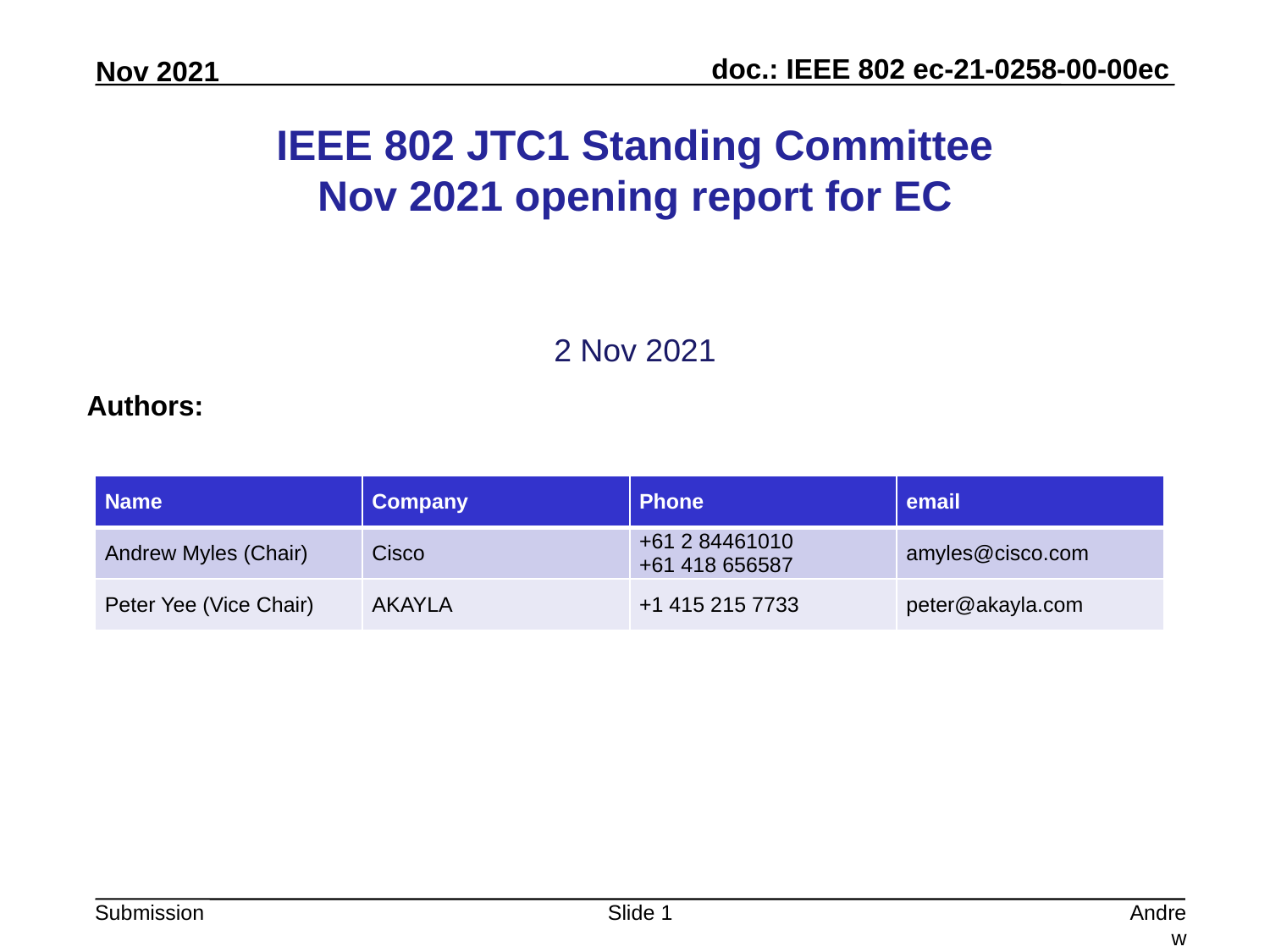

# IEEE 802 JTC1 Standing Committee Nov 2021 opening report for EC
2 Nov 2021
Authors:
| Name | Company | Phone | email |
| --- | --- | --- | --- |
| Andrew Myles (Chair) | Cisco | +61 2 84461010 +61 418 656587 | amyles@cisco.com |
| Peter Yee (Vice Chair) | AKAYLA | +1 415 215 7733 | peter@akayla.com |
Slide 1
Andrew Myles, Cisco